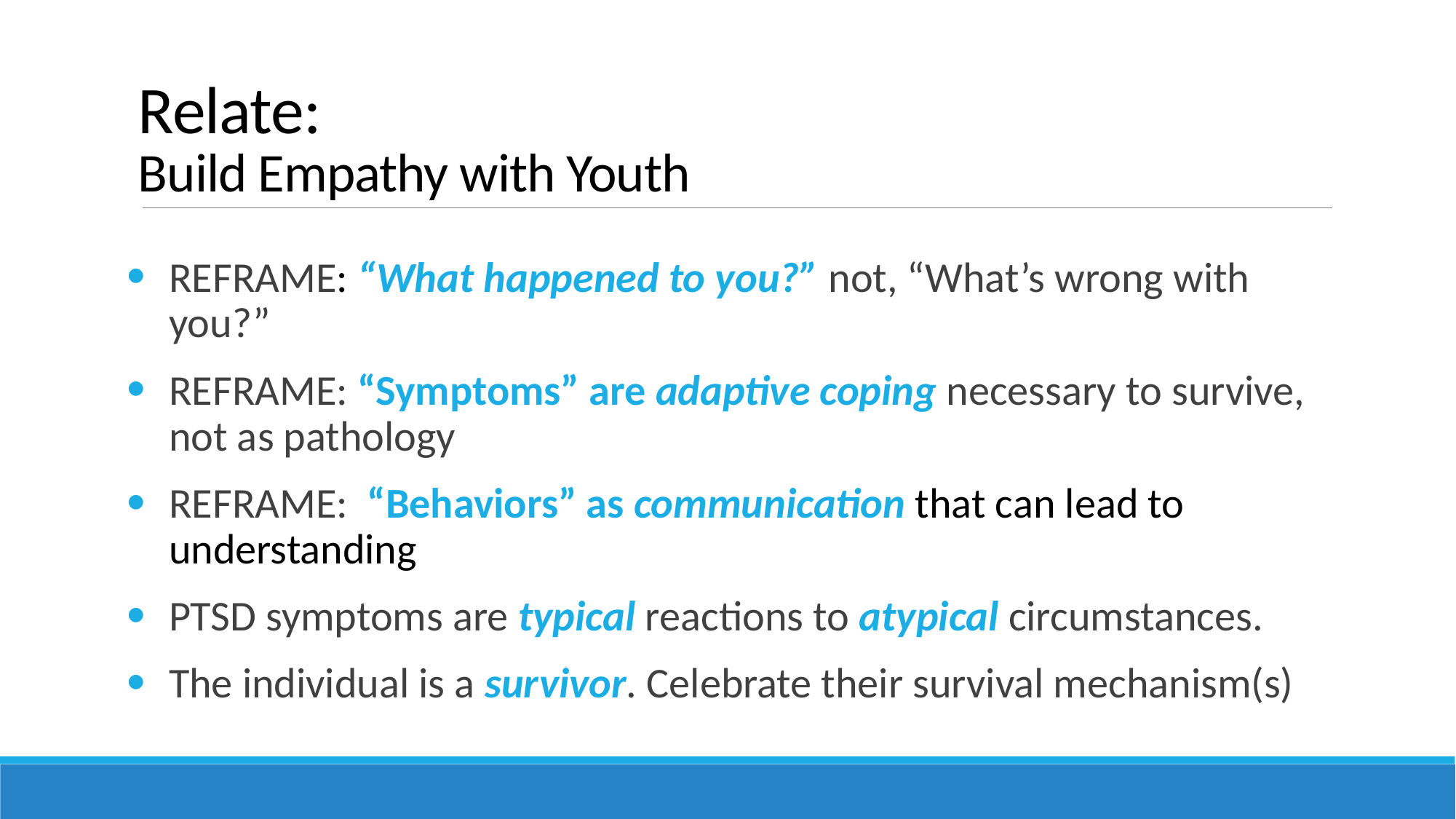

# Relate: Build Empathy with Youth
REFRAME: “What happened to you?” not, “What’s wrong with you?”
REFRAME: “Symptoms” are adaptive coping necessary to survive, not as pathology
REFRAME:  “Behaviors” as communication that can lead to understanding
PTSD symptoms are typical reactions to atypical circumstances.
The individual is a survivor. Celebrate their survival mechanism(s)